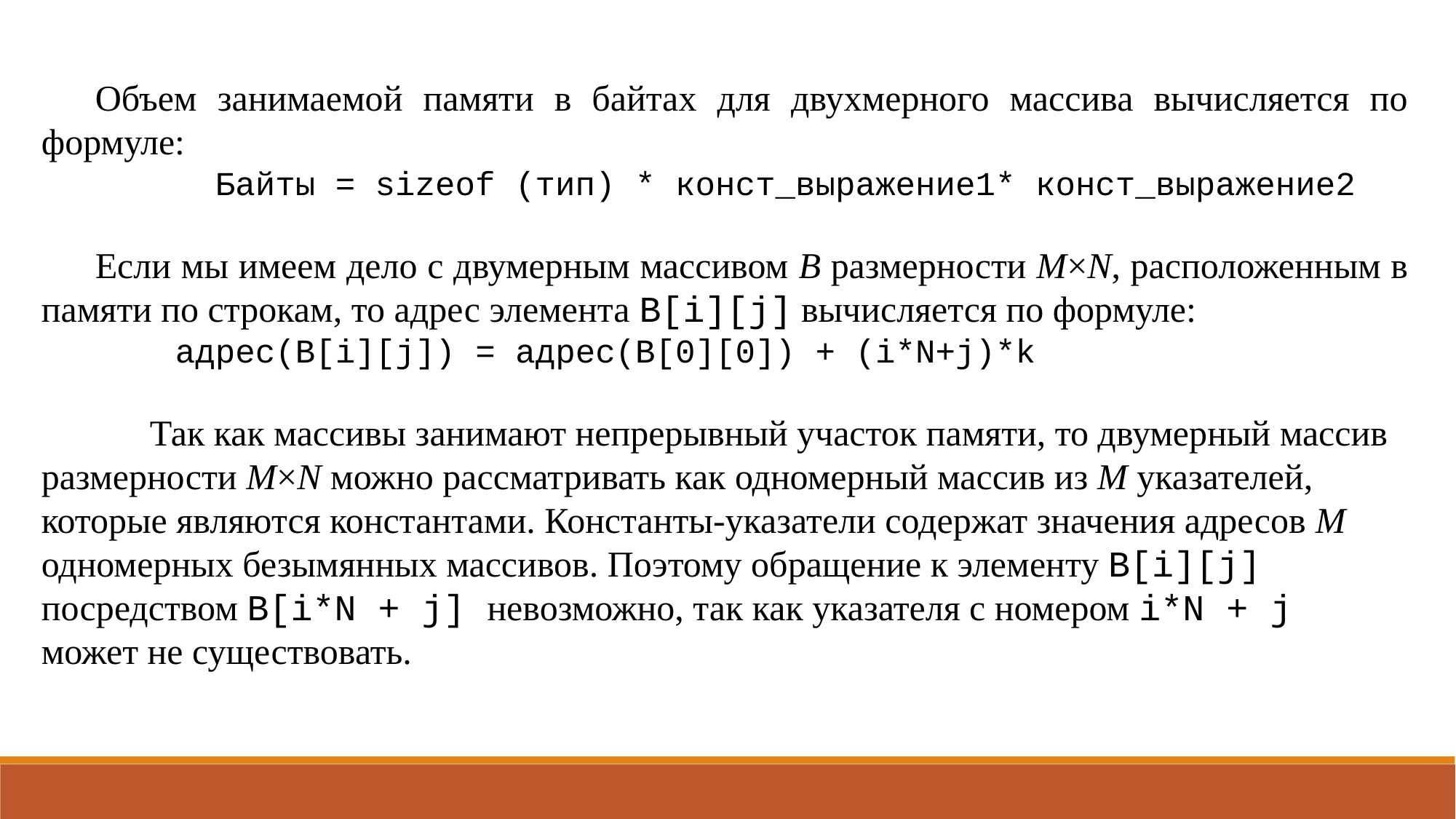

Объем занимаемой памяти в байтах для двухмерного массива вычисляется по формуле:
      Байты = sizeof (тип) * конст_выражение1* конст_выражение2

Если мы имеем дело с двумерным массивом B размерности M×N, расположенным в памяти по строкам, то адрес элемента B[i][j] вычисляется по формуле:
    адрес(B[i][j]) = адрес(B[0][0]) + (i*N+j)*k

      Так как массивы занимают непрерывный участок памяти, то двумерный массив размерности M×N можно рассматривать как одномерный массив из M указателей, которые являются константами. Константы-указатели содержат значения адресов M одномерных безымянных массивов. Поэтому обращение к элементу B[i][j] посредством B[i*N + j] невозможно, так как указателя с номером i*N + j может не существовать.